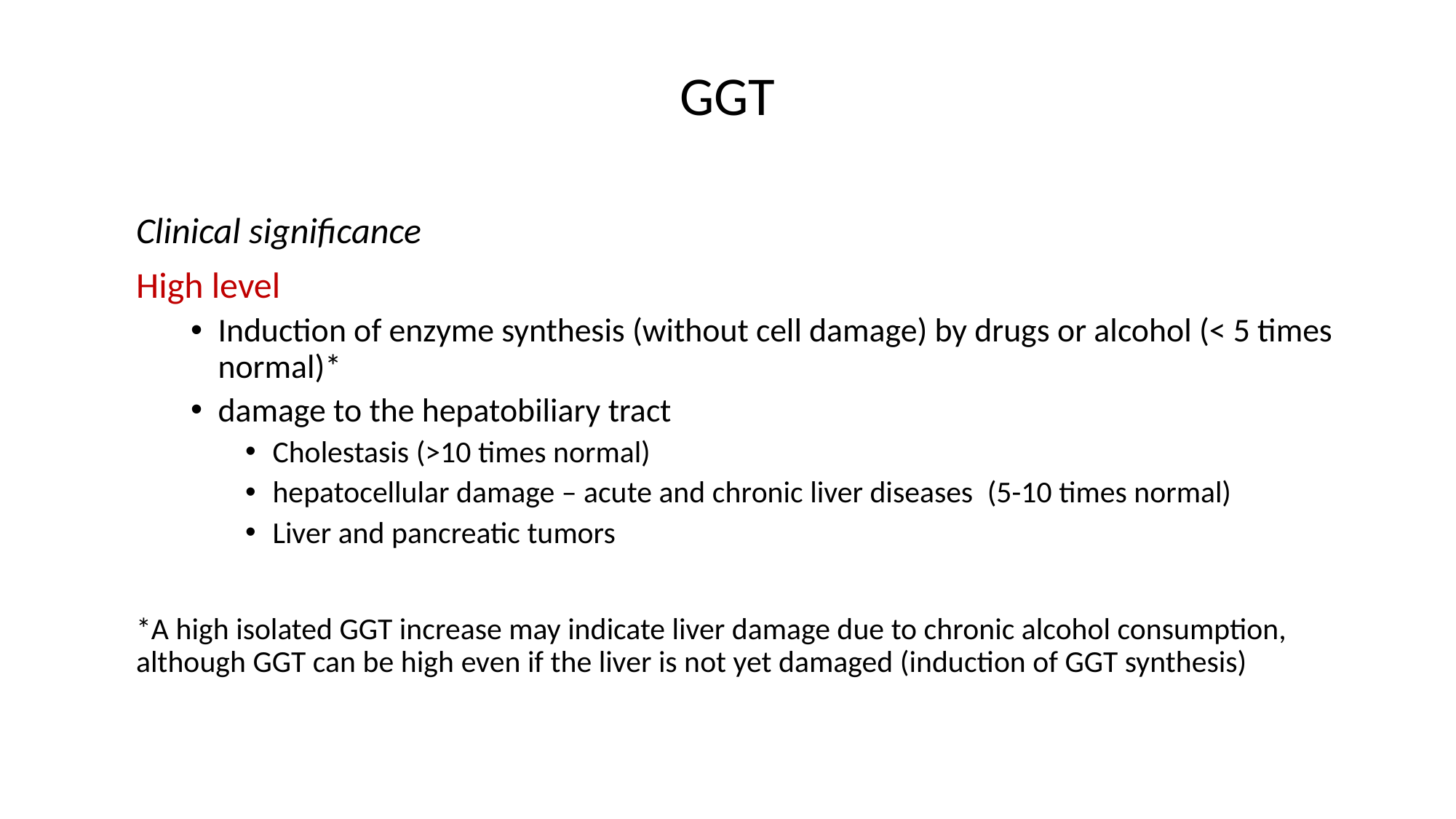

# GGT
Clinical significance
High level
Induction of enzyme synthesis (without cell damage) by drugs or alcohol (< 5 times normal)*
damage to the hepatobiliary tract
Cholestasis (>10 times normal)
hepatocellular damage – acute and chronic liver diseases  (5-10 times normal)
Liver and pancreatic tumors

*A high isolated GGT increase may indicate liver damage due to chronic alcohol consumption, although GGT can be high even if the liver is not yet damaged (induction of GGT synthesis)